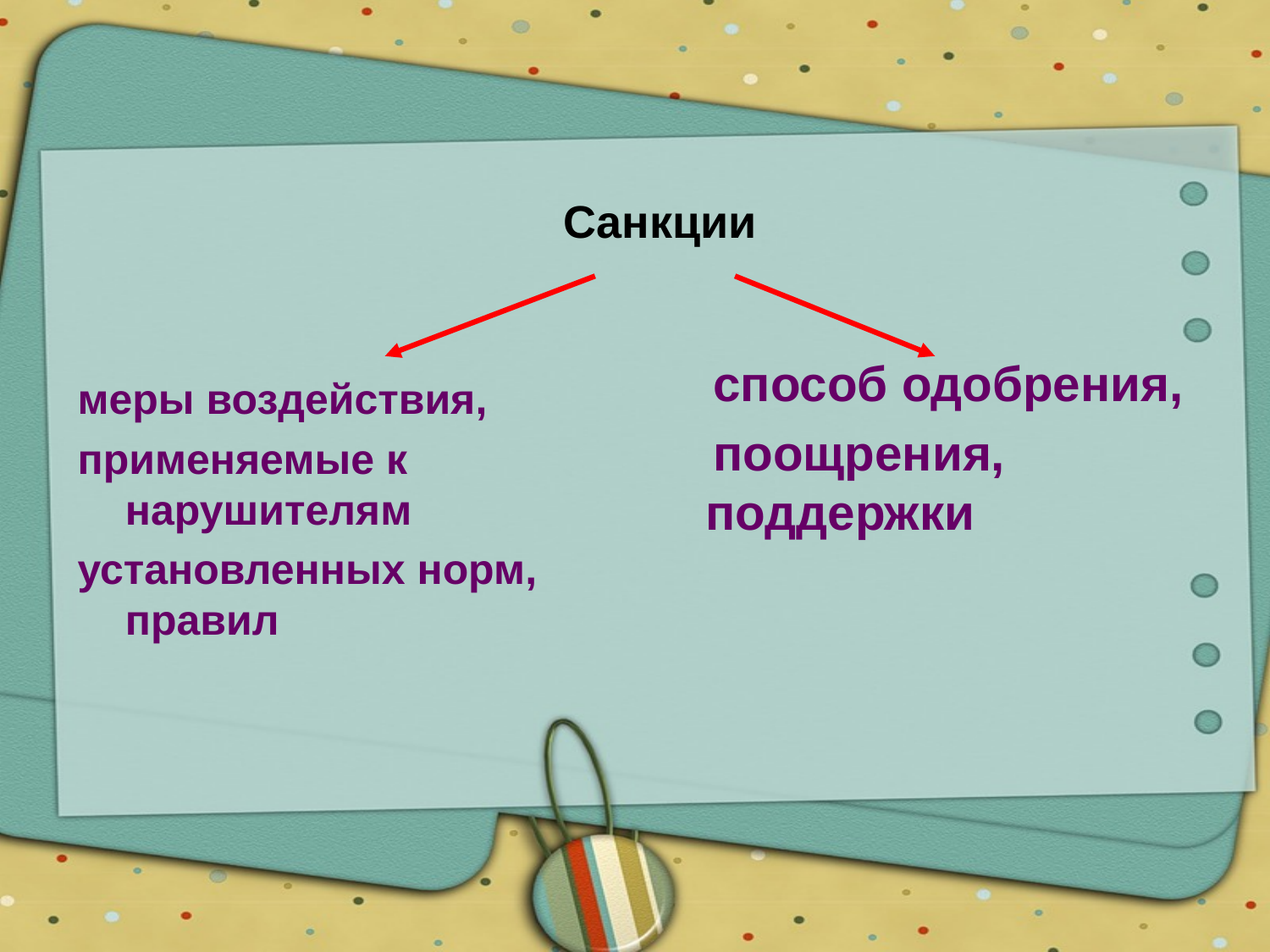

# Санкции

    способ одобрения,
    поощрения, поддержки
меры воздействия,
применяемые к нарушителям
установленных норм, правил